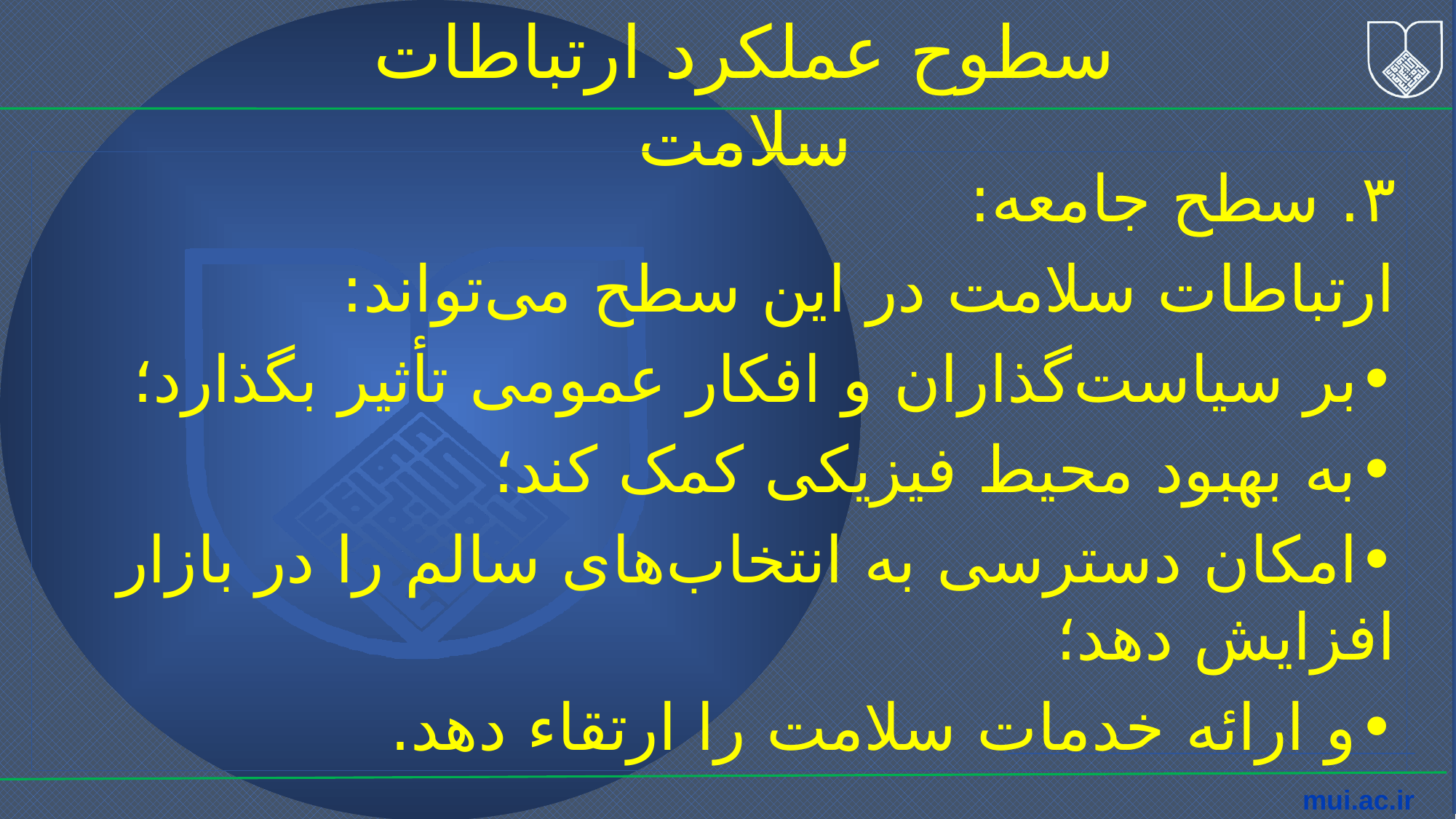

سطوح عملکرد ارتباطات سلامت
۳. سطح جامعه:
ارتباطات سلامت در این سطح می‌تواند:
•	بر سیاست‌گذاران و افکار عمومی تأثیر بگذارد؛
•	به بهبود محیط فیزیکی کمک کند؛
•	امکان‌ دسترسی به انتخاب‌های سالم را در بازار افزایش دهد؛
•	و ارائه خدمات سلامت را ارتقاء دهد.